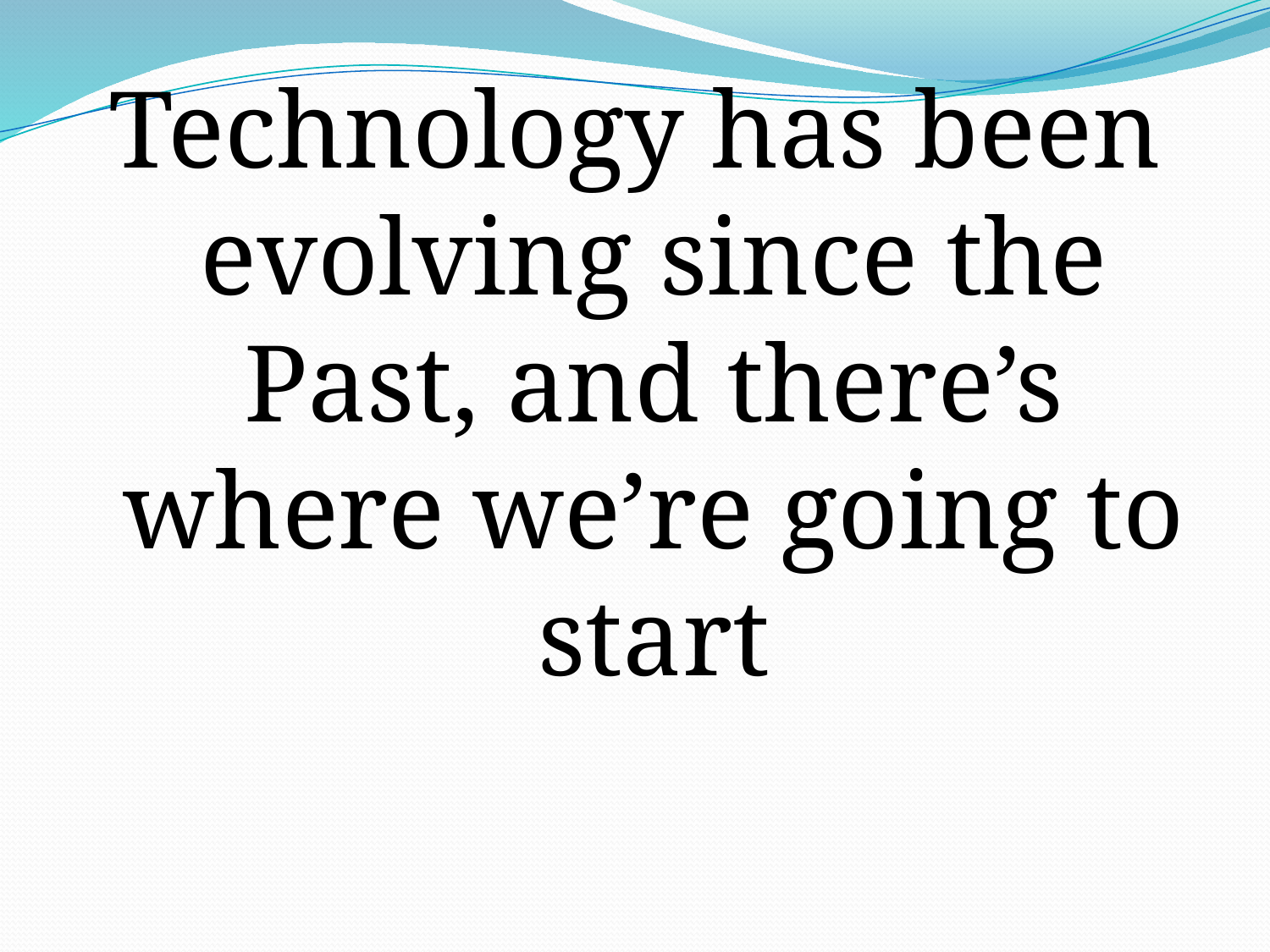

Technology has been evolving since the Past, and there’s where we’re going to start